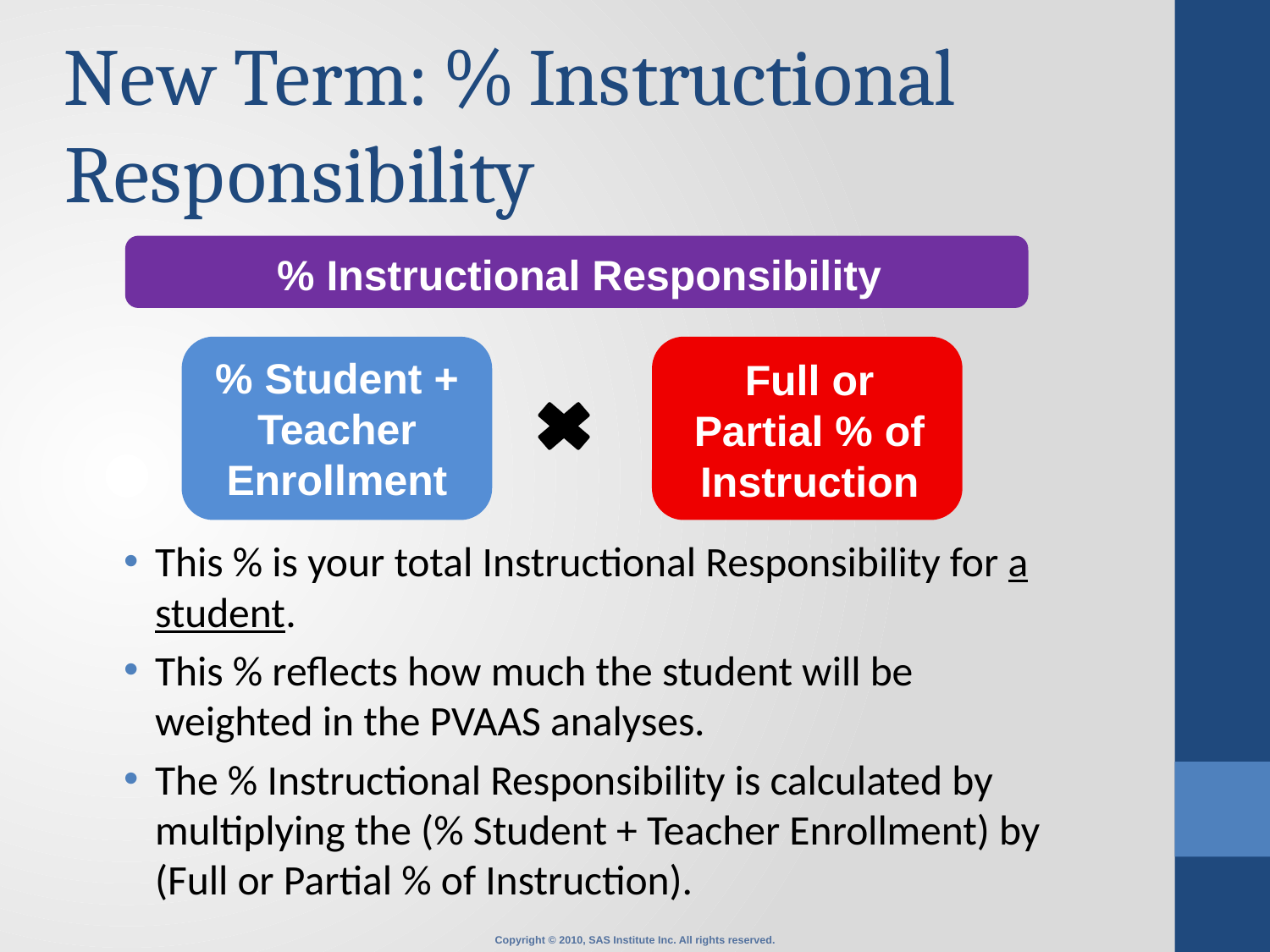

# New Term: % Instructional Responsibility

% Instructional Responsibility

% Student + Teacher Enrollment
Full or Partial % of Instruction

This % is your total Instructional Responsibility for a student.
This % reflects how much the student will be weighted in the PVAAS analyses.
The % Instructional Responsibility is calculated by multiplying the (% Student + Teacher Enrollment) by (Full or Partial % of Instruction).